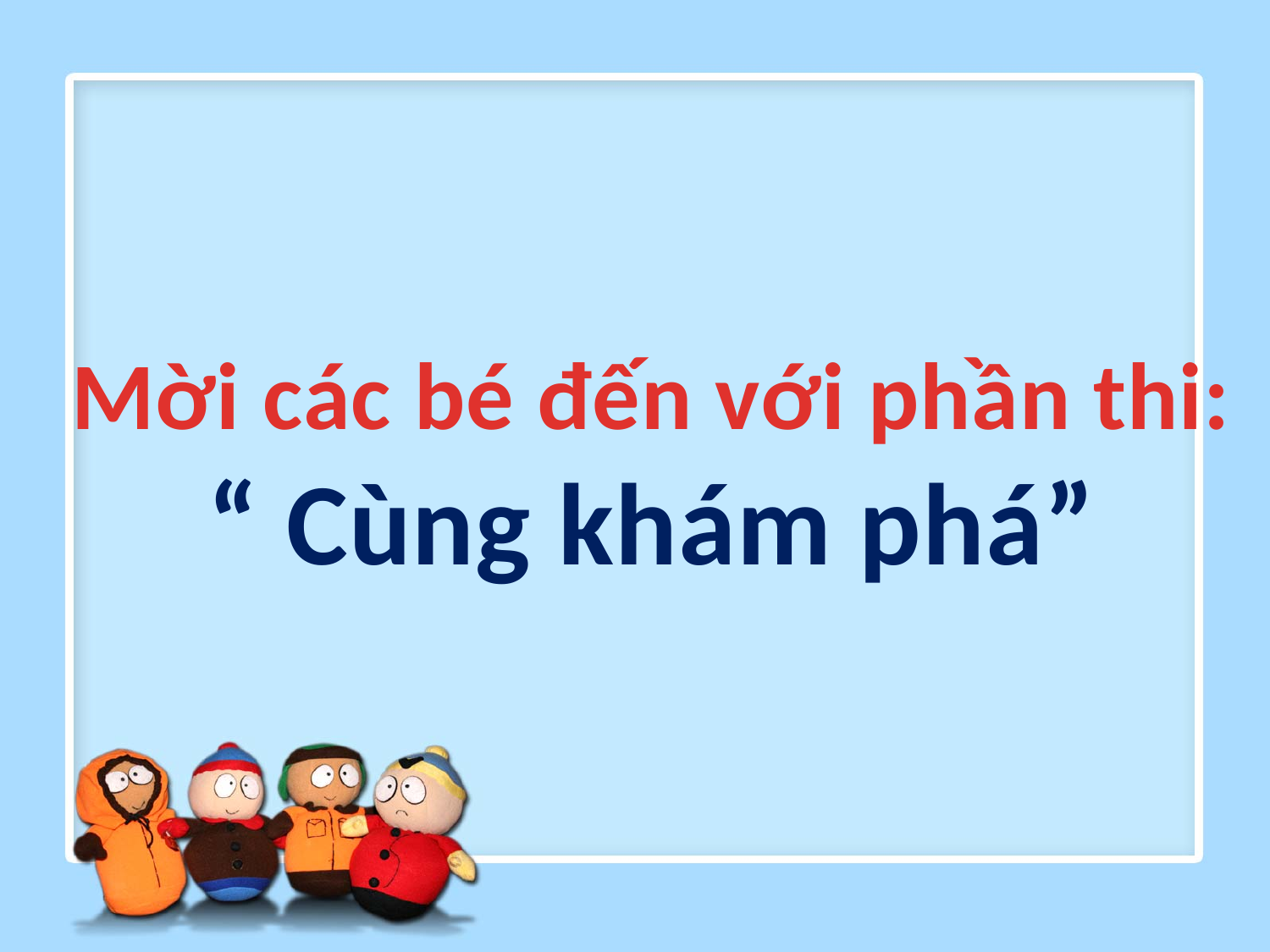

Mời các bé đến với phần thi:
“ Cùng khám phá”